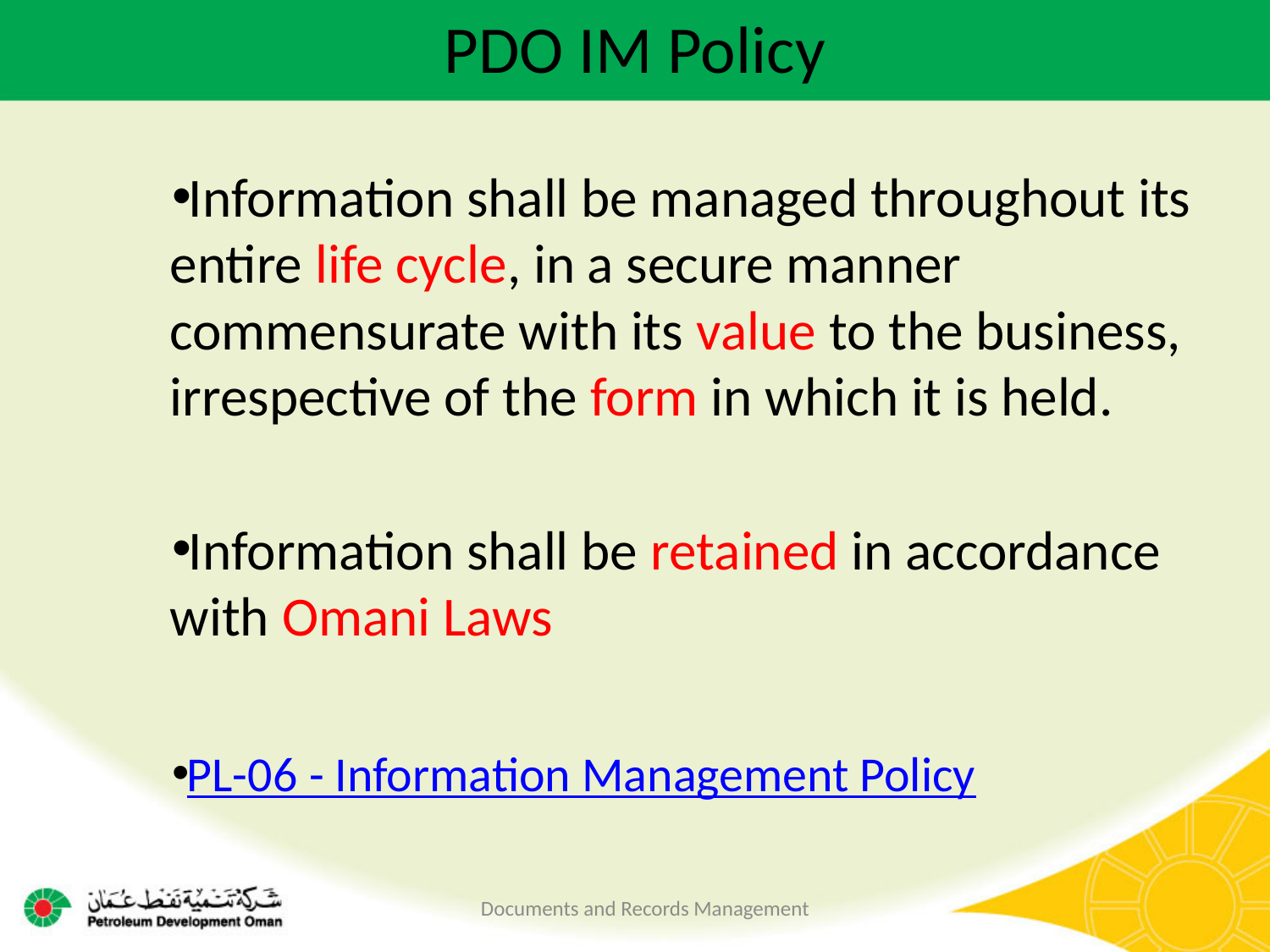

# PDO IM Policy
Information shall be managed throughout its entire life cycle, in a secure manner commensurate with its value to the business, irrespective of the form in which it is held.

Information shall be retained in accordance with Omani Laws

PL-06 - Information Management Policy

Documents and Records Management